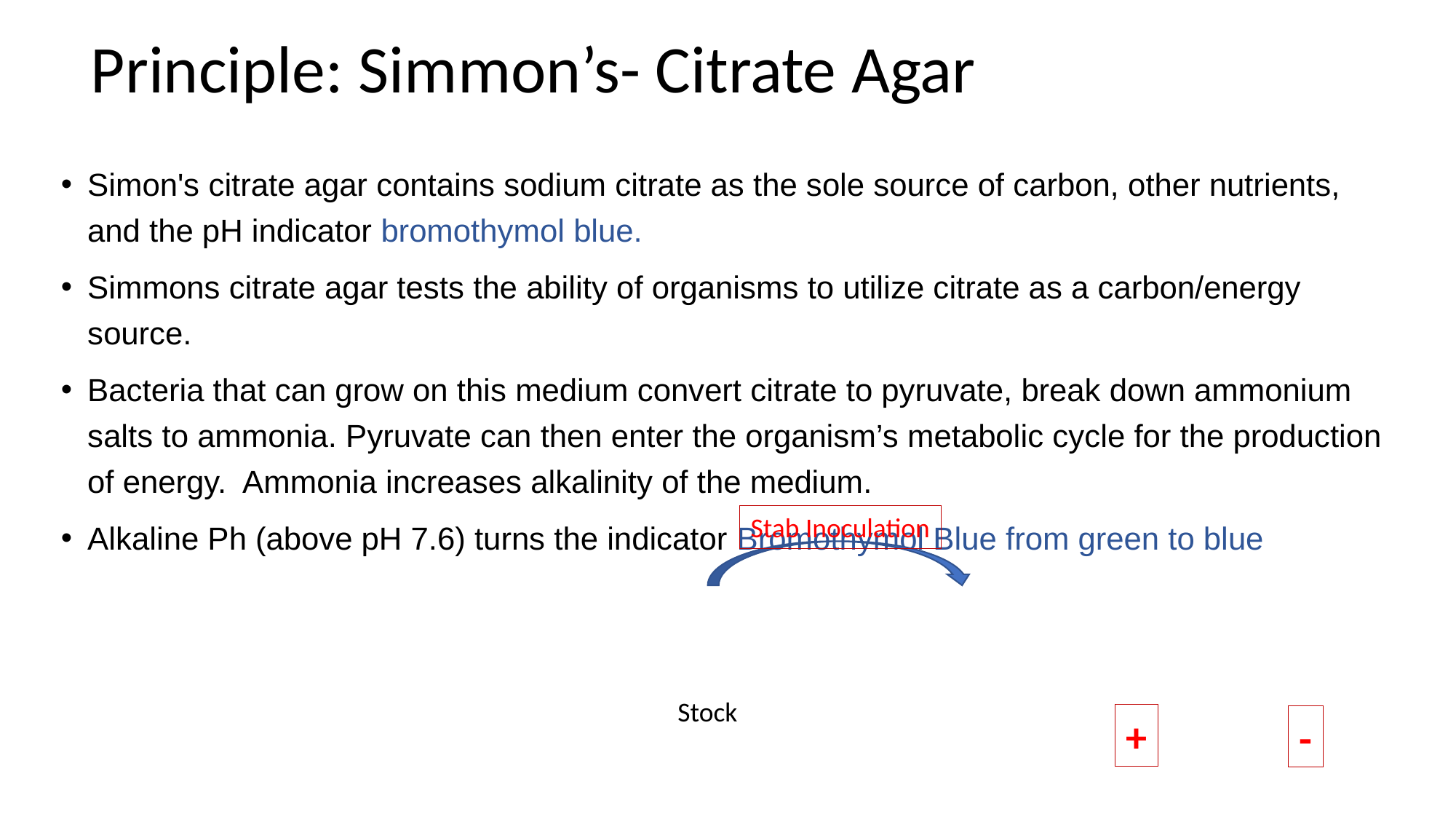

# Principle: Simmon’s- Citrate Agar
Simon's citrate agar contains sodium citrate as the sole source of carbon, other nutrients, and the pH indicator bromothymol blue.
Simmons citrate agar tests the ability of organisms to utilize citrate as a carbon/energy source.
Bacteria that can grow on this medium convert citrate to pyruvate, break down ammonium salts to ammonia. Pyruvate can then enter the organism’s metabolic cycle for the production of energy.  Ammonia increases alkalinity of the medium.
Alkaline Ph (above pH 7.6) turns the indicator Bromothymol Blue from green to blue
Stab Inoculation

Stock
+
-